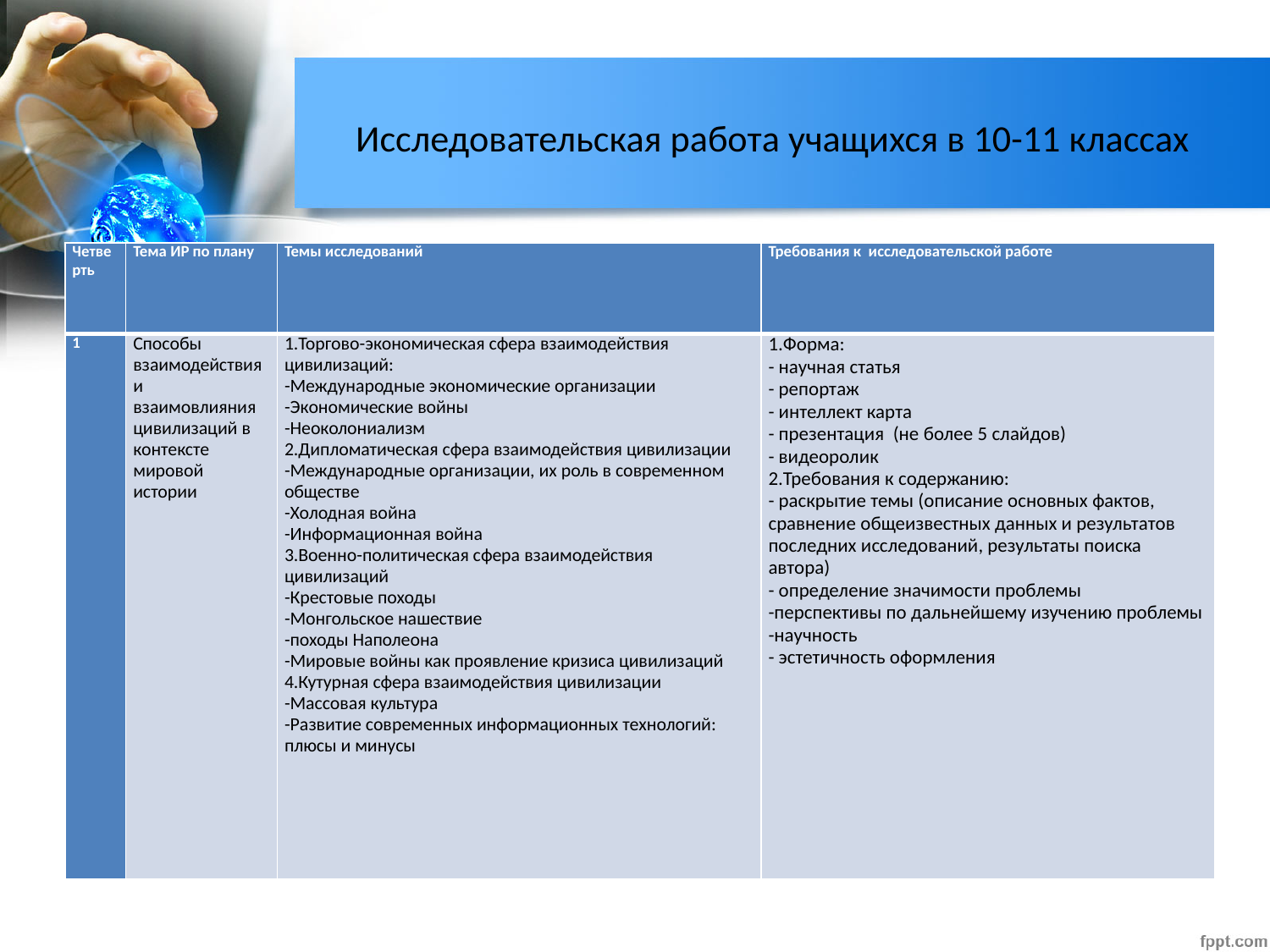

# Исследовательская работа учащихся в 10-11 классах
| Четверть | Тема ИР по плану | Темы исследований | Требования к исследовательской работе |
| --- | --- | --- | --- |
| 1 | Способы взаимодействия и взаимовлияния цивилизаций в контексте мировой истории | 1.Торгово-экономическая сфера взаимодействия цивилизаций: -Международные экономические организации -Экономические войны -Неоколониализм 2.Дипломатическая сфера взаимодействия цивилизации -Международные организации, их роль в современном обществе -Холодная война -Информационная война 3.Военно-политическая сфера взаимодействия цивилизаций -Крестовые походы -Монгольское нашествие -походы Наполеона -Мировые войны как проявление кризиса цивилизаций 4.Кутурная сфера взаимодействия цивилизации -Массовая культура -Развитие современных информационных технологий: плюсы и минусы | 1.Форма: - научная статья - репортаж - интеллект карта - презентация (не более 5 слайдов) - видеоролик 2.Требования к содержанию: - раскрытие темы (описание основных фактов, сравнение общеизвестных данных и результатов последних исследований, результаты поиска автора) - определение значимости проблемы -перспективы по дальнейшему изучению проблемы -научность - эстетичность оформления |